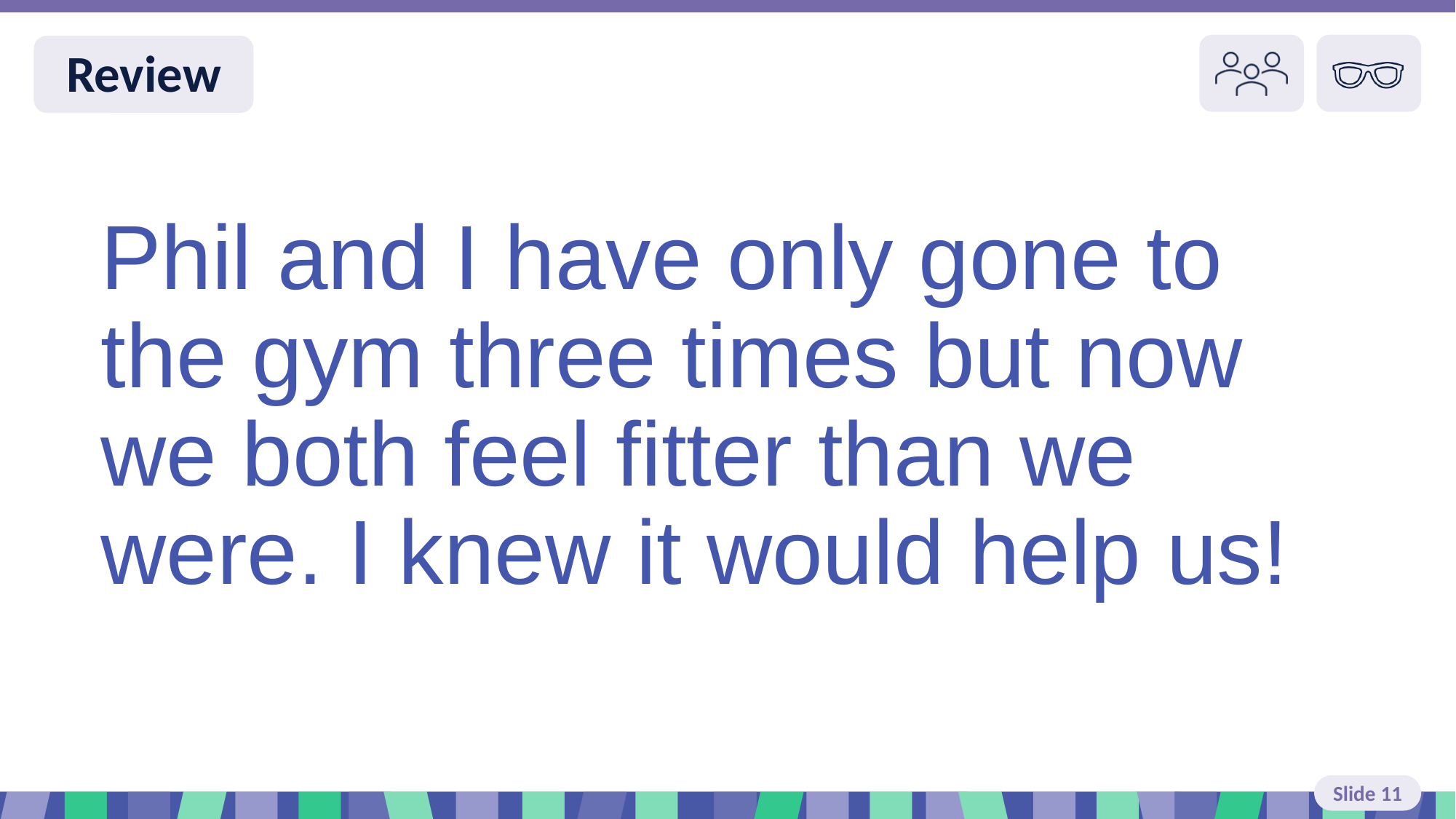

Slide 11 Review You do
Phil and I have only gone to the gym three times but now we both feel fitter than we were. I knew it would help us!